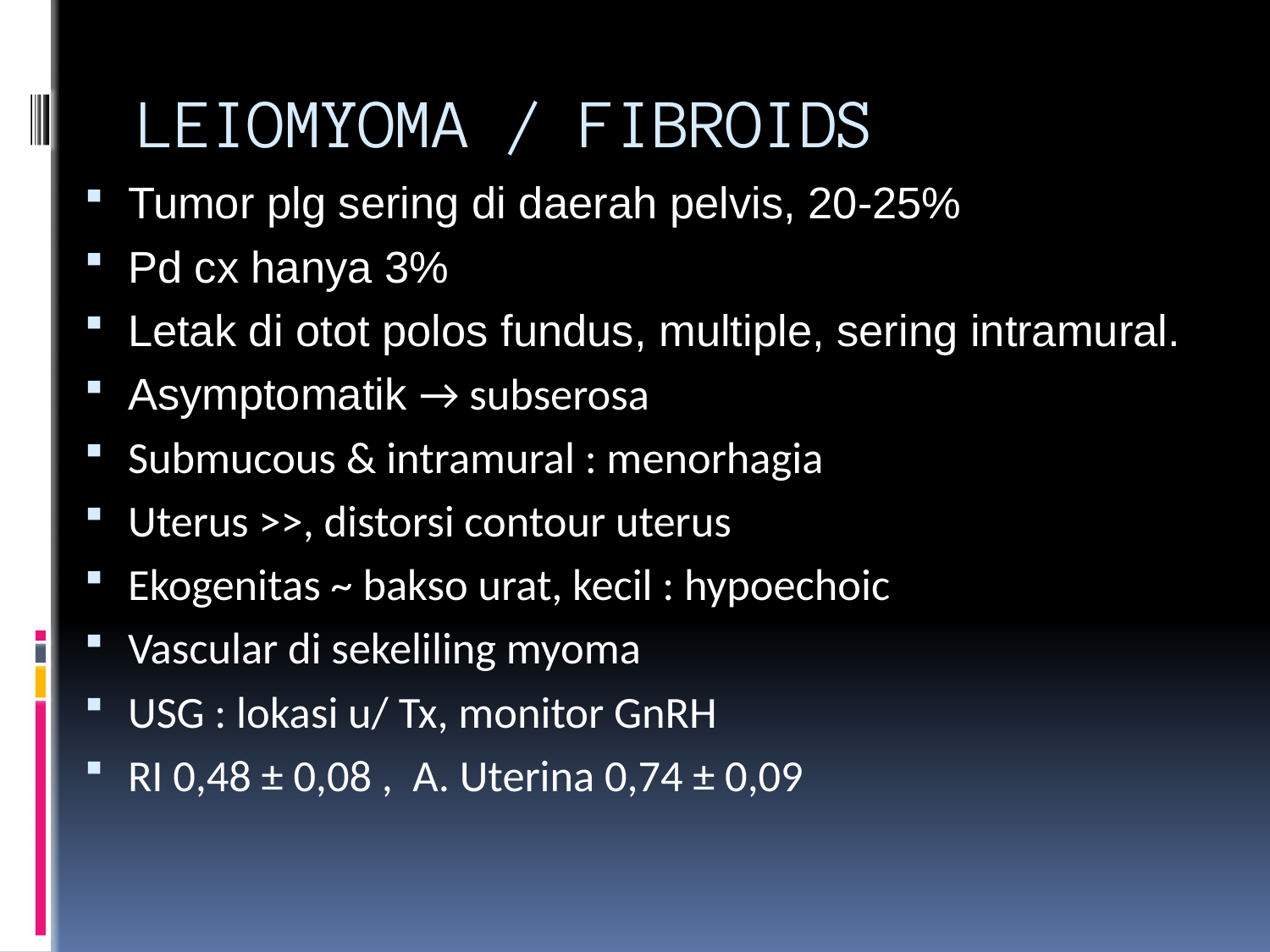

# LEIOMYOMA / FIBROIDS
Tumor plg sering di daerah pelvis, 20-25%
Pd cx hanya 3%
Letak di otot polos fundus, multiple, sering intramural.
Asymptomatik → subserosa
Submucous & intramural : menorhagia
Uterus >>, distorsi contour uterus
Ekogenitas ~ bakso urat, kecil : hypoechoic
Vascular di sekeliling myoma
USG : lokasi u/ Tx, monitor GnRH
RI 0,48 ± 0,08 ,  A. Uterina 0,74 ± 0,09